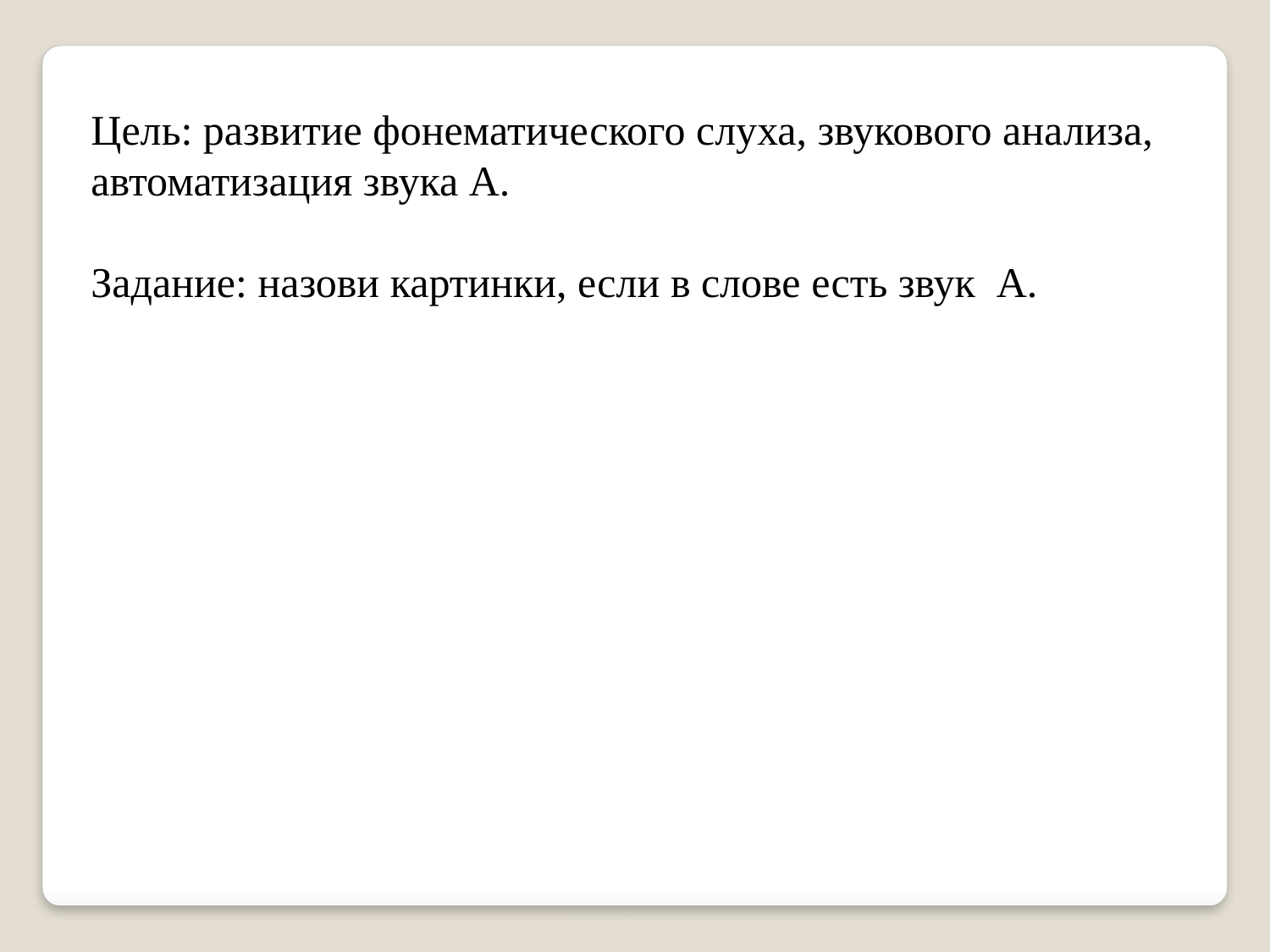

Цель: развитие фонематического слуха, звукового анализа, автоматизация звука А.

Задание: назови картинки, если в слове есть звук  А.